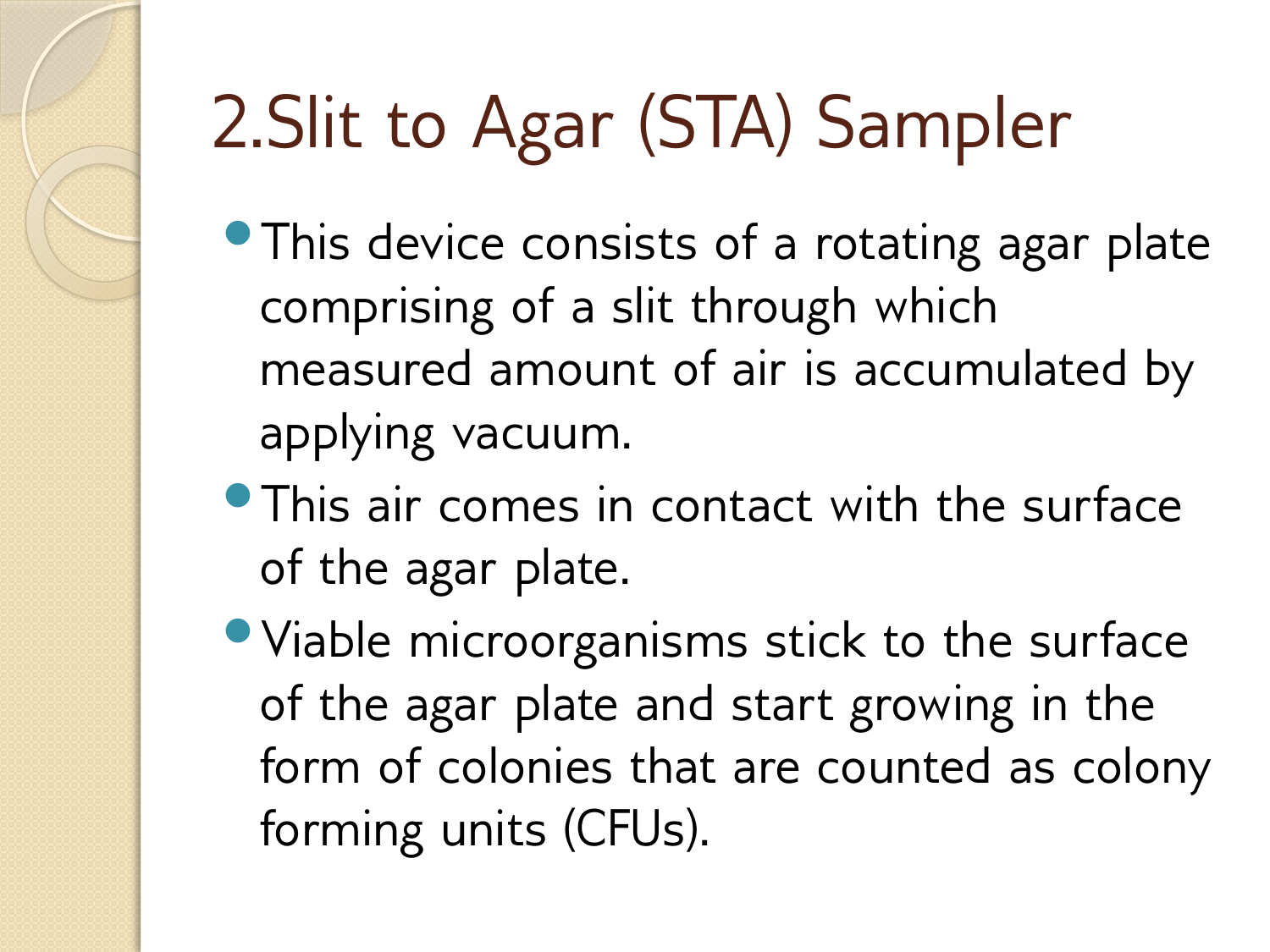

# 2.Slit to Agar (STA) Sampler
This device consists of a rotating agar plate comprising of a slit through which measured amount of air is accumulated by applying vacuum.
This air comes in contact with the surface of the agar plate.
Viable microorganisms stick to the surface of the agar plate and start growing in the form of colonies that are counted as colony forming units (CFUs).